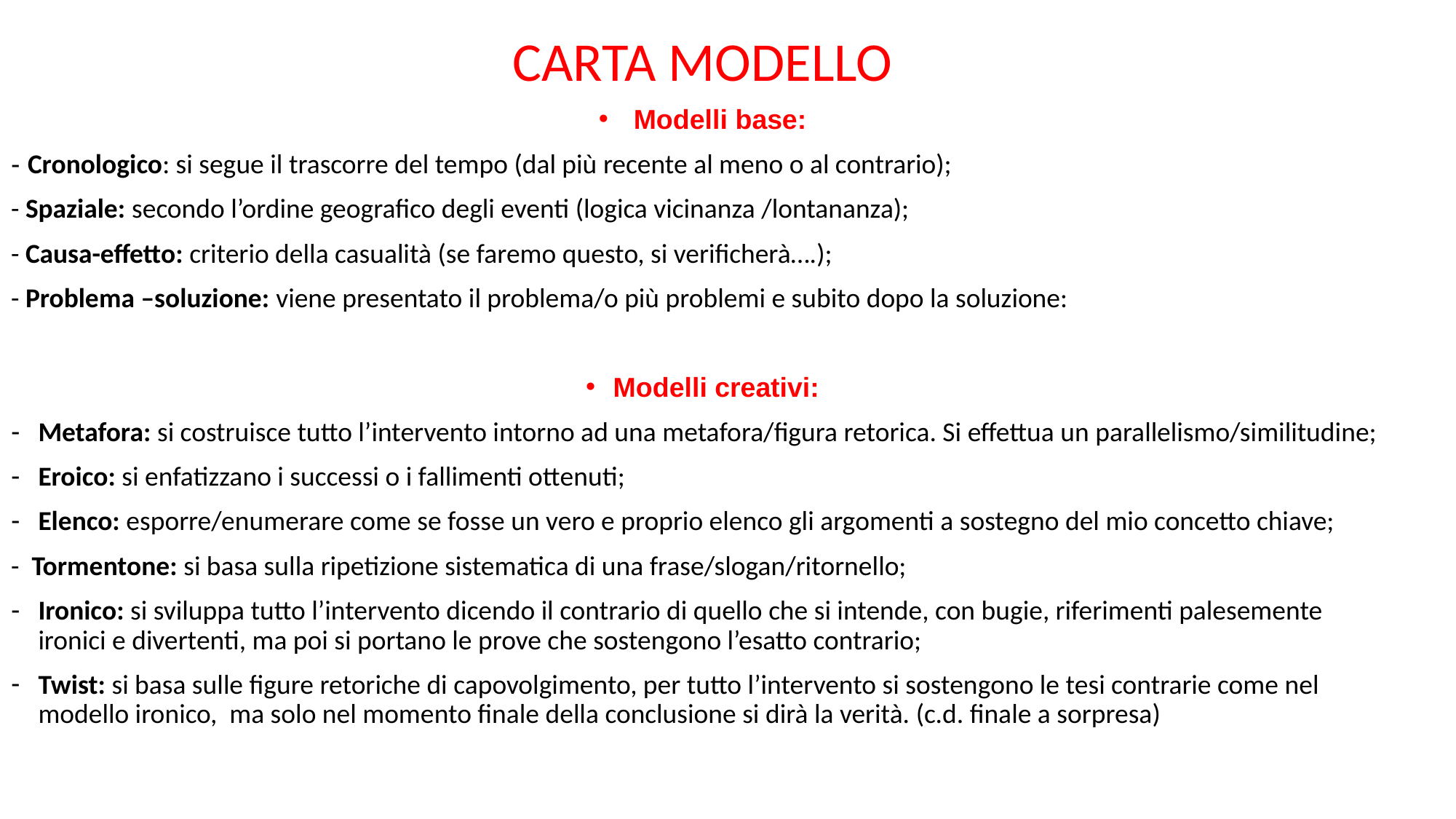

CARTA MODELLO
 Modelli base:
- Cronologico: si segue il trascorre del tempo (dal più recente al meno o al contrario);
- Spaziale: secondo l’ordine geografico degli eventi (logica vicinanza /lontananza);
- Causa-effetto: criterio della casualità (se faremo questo, si verificherà….);
- Problema –soluzione: viene presentato il problema/o più problemi e subito dopo la soluzione:

Modelli creativi:
Metafora: si costruisce tutto l’intervento intorno ad una metafora/figura retorica. Si effettua un parallelismo/similitudine;
Eroico: si enfatizzano i successi o i fallimenti ottenuti;
Elenco: esporre/enumerare come se fosse un vero e proprio elenco gli argomenti a sostegno del mio concetto chiave;
-  Tormentone: si basa sulla ripetizione sistematica di una frase/slogan/ritornello;
Ironico: si sviluppa tutto l’intervento dicendo il contrario di quello che si intende, con bugie, riferimenti palesemente ironici e divertenti, ma poi si portano le prove che sostengono l’esatto contrario;
Twist: si basa sulle figure retoriche di capovolgimento, per tutto l’intervento si sostengono le tesi contrarie come nel modello ironico,  ma solo nel momento finale della conclusione si dirà la verità. (c.d. finale a sorpresa)